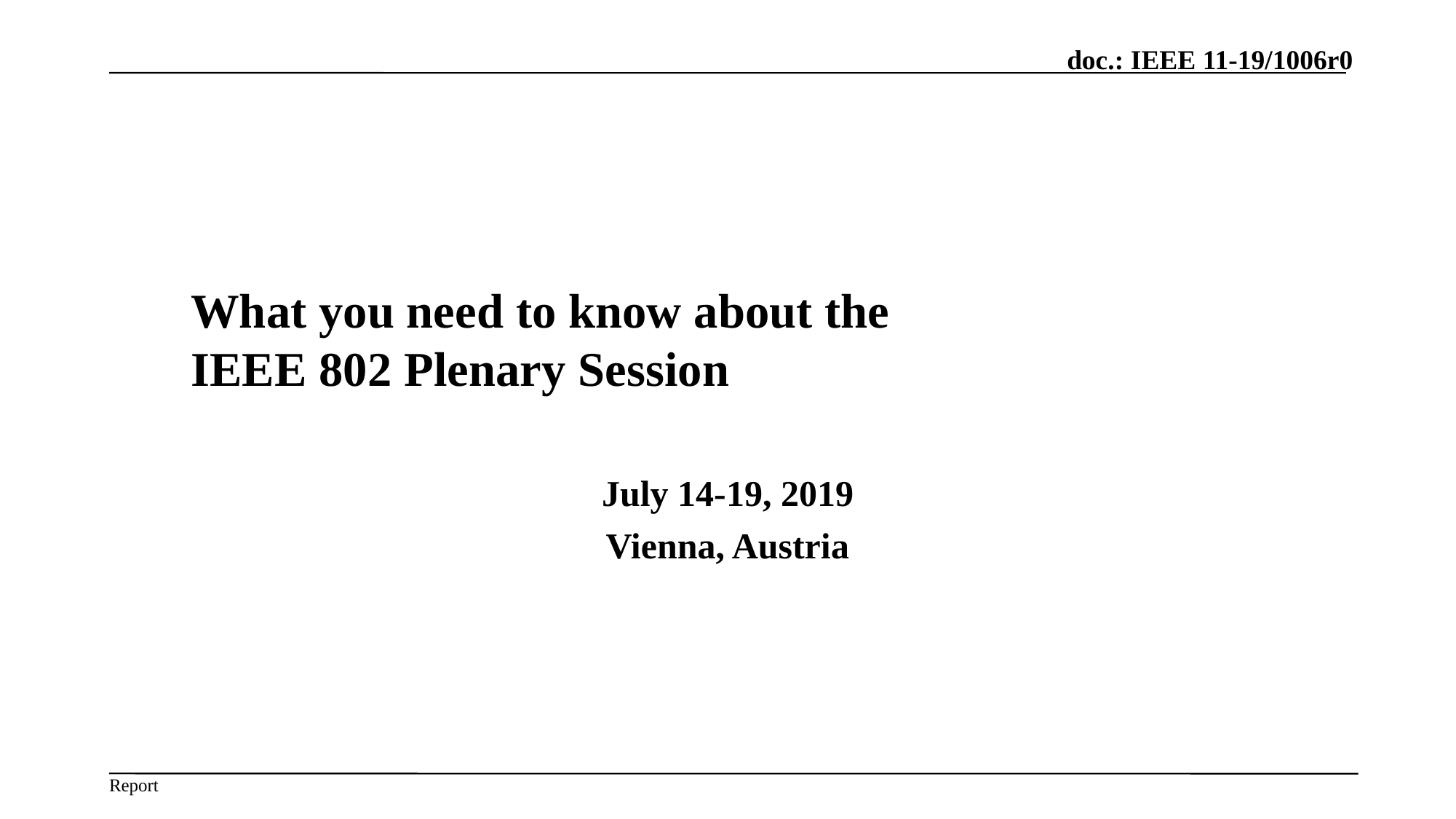

# What you need to know about the IEEE 802 Plenary Session
July 14-19, 2019
Vienna, Austria